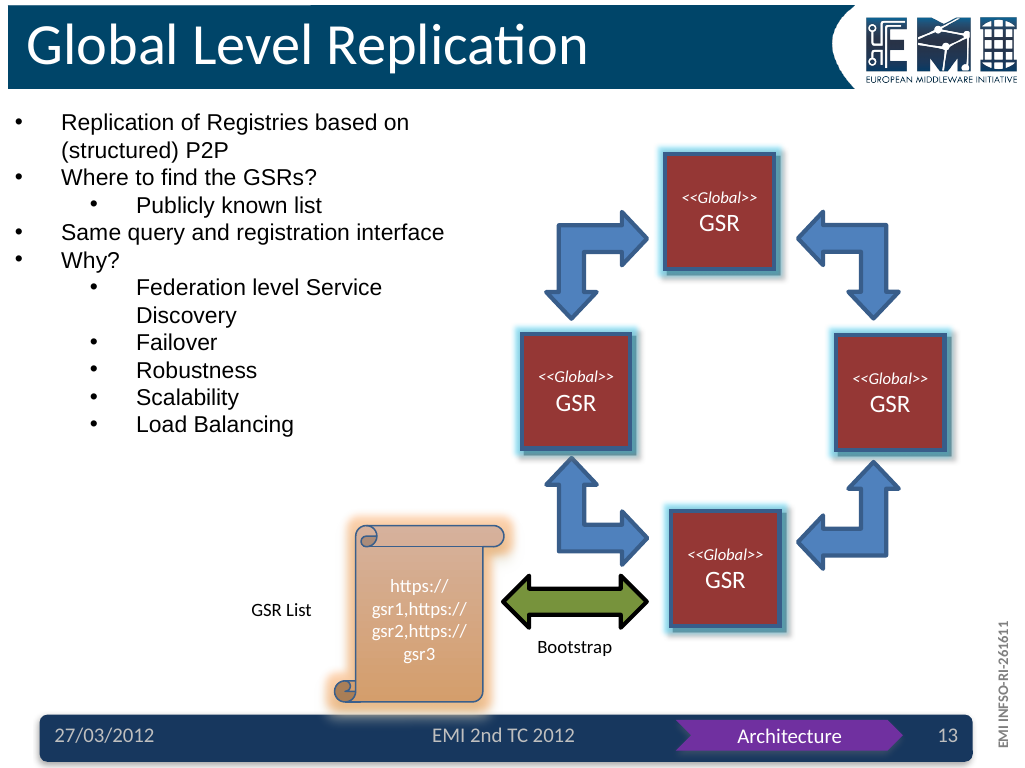

# Global Level Replication
Replication of Registries based on (structured) P2P
Where to find the GSRs?
Publicly known list
Same query and registration interface
Why?
Federation level Service Discovery
Failover
Robustness
Scalability
Load Balancing

<<Global>>
GSR

<<Global>>
GSR
<<Global>>
GSR

<<Global>>
GSR
https://gsr1,https://gsr2,https://gsr3

GSR List
Bootstrap
27/03/2012
EMI 2nd TC 2012
13
Architecture